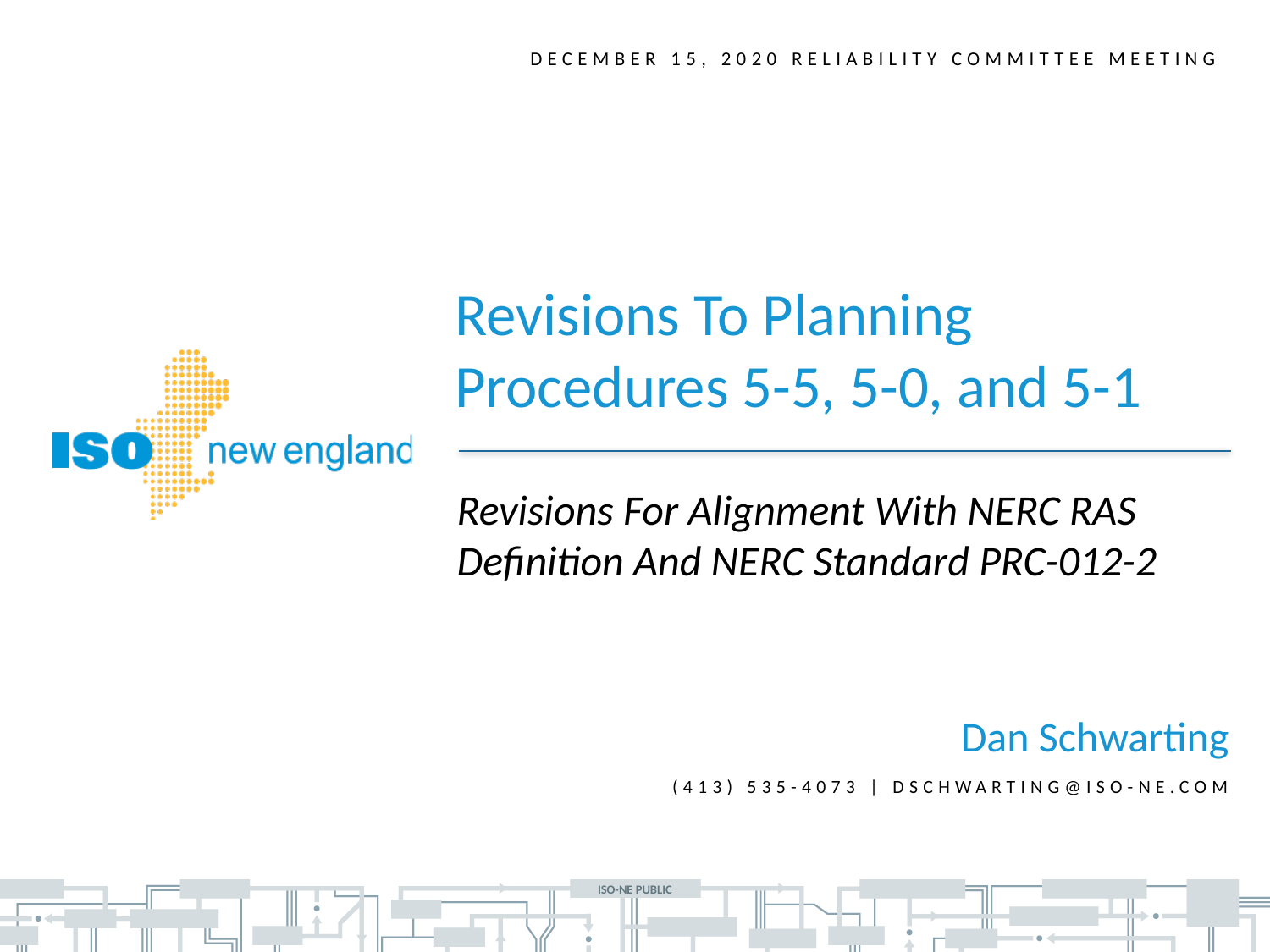

December 15, 2020 Reliability Committee Meeting
Revisions To Planning Procedures 5-5, 5-0, and 5-1
Revisions For Alignment With NERC RAS Definition And NERC Standard PRC-012-2
Dan Schwarting
(413) 535-4073 | dschwarting@iso-ne.com